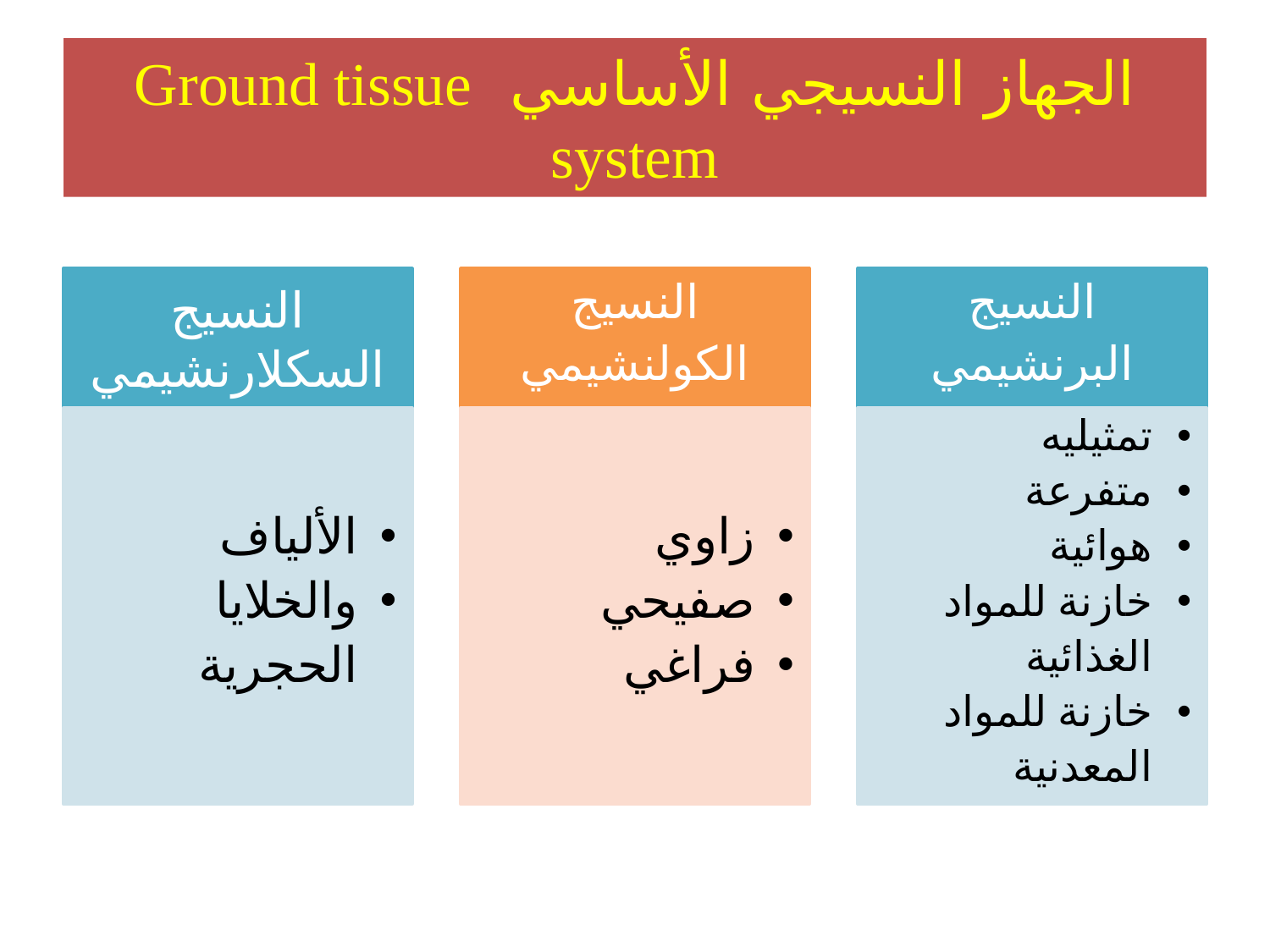

# الجهاز النسيجي الأساسي  Ground tissue system
النسيج الكولنشيمي
النسيج البرنشيمي
تمثيليه
هوائية
خازنة للمواد الغذائية
خازنة للمواد المعدنية
متفرعة
زاوي
صفيحي
فراغي